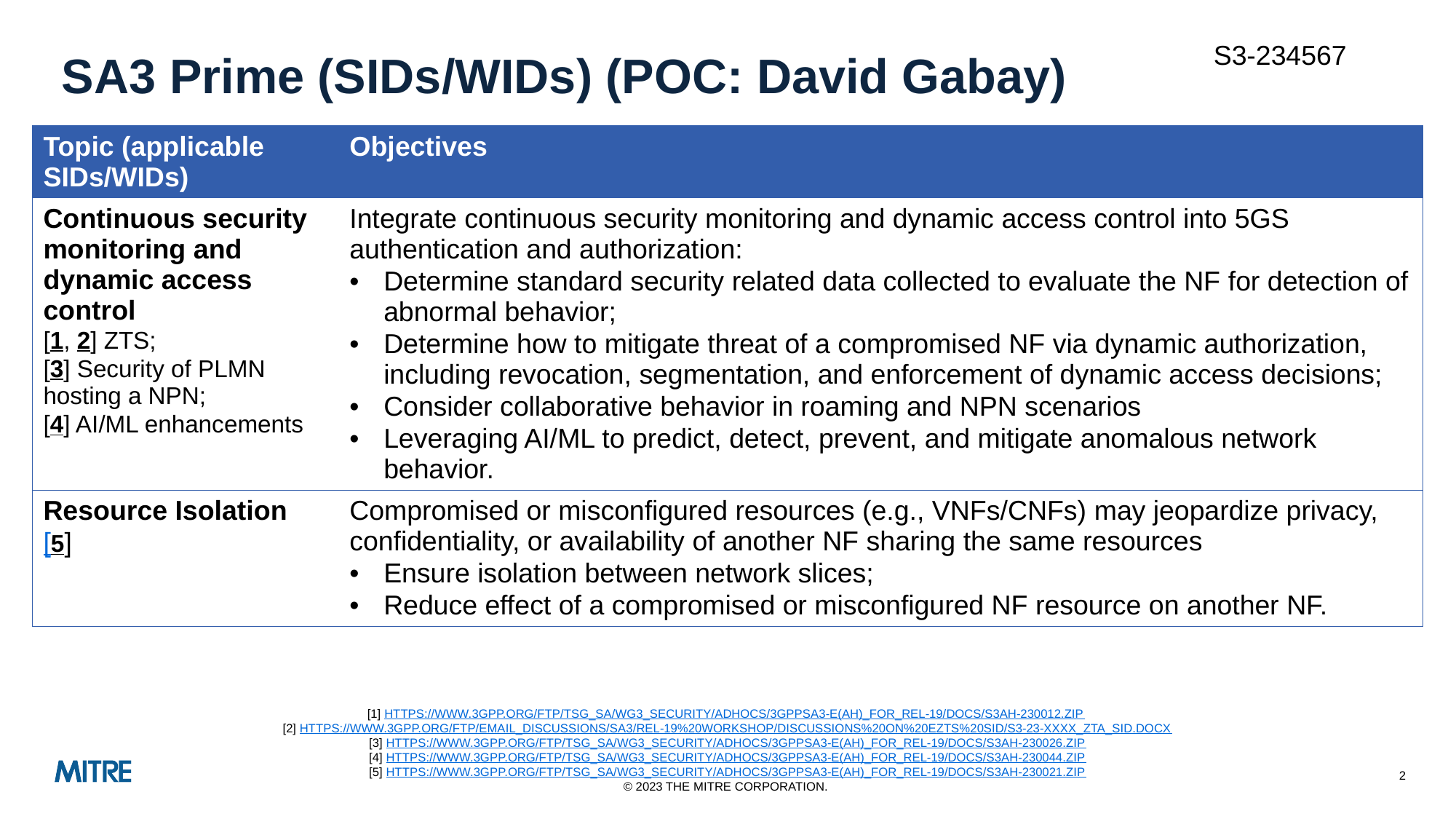

S3-234567
SA3 Prime (SIDs/WIDs) (POC: David Gabay)
| Topic (applicable SIDs/WIDs) | Objectives |
| --- | --- |
| Continuous security monitoring and dynamic access control [1, 2] ZTS; [3] Security of PLMN hosting a NPN; [4] AI/ML enhancements | Integrate continuous security monitoring and dynamic access control into 5GS authentication and authorization: Determine standard security related data collected to evaluate the NF for detection of abnormal behavior; Determine how to mitigate threat of a compromised NF via dynamic authorization, including revocation, segmentation, and enforcement of dynamic access decisions; Consider collaborative behavior in roaming and NPN scenarios Leveraging AI/ML to predict, detect, prevent, and mitigate anomalous network behavior. |
| Resource Isolation [5] | Compromised or misconfigured resources (e.g., VNFs/CNFs) may jeopardize privacy, confidentiality, or availability of another NF sharing the same resources Ensure isolation between network slices; Reduce effect of a compromised or misconfigured NF resource on another NF. |
[1] https://www.3gpp.org/ftp/TSG_SA/WG3_Security/ADHOCs/3GPPSA3-e(AH)_for_Rel-19/Docs/S3ah-230012.zip
[2] https://www.3gpp.org/ftp/Email_Discussions/SA3/Rel-19%20Workshop/Discussions%20on%20eZTS%20SID/S3-23-xxxx_ZTA_SID.docx
[3] https://www.3gpp.org/ftp/TSG_SA/WG3_Security/ADHOCs/3GPPSA3-e(AH)_for_Rel-19/Docs/S3ah-230026.zip
[4] https://www.3gpp.org/ftp/TSG_SA/WG3_Security/ADHOCs/3GPPSA3-e(AH)_for_Rel-19/Docs/S3ah-230044.zip
[5] https://www.3gpp.org/ftp/TSG_SA/WG3_Security/ADHOCs/3GPPSA3-e(AH)_for_Rel-19/Docs/S3ah-230021.zip
© 2023 THE MITRE CORPORATION.
2